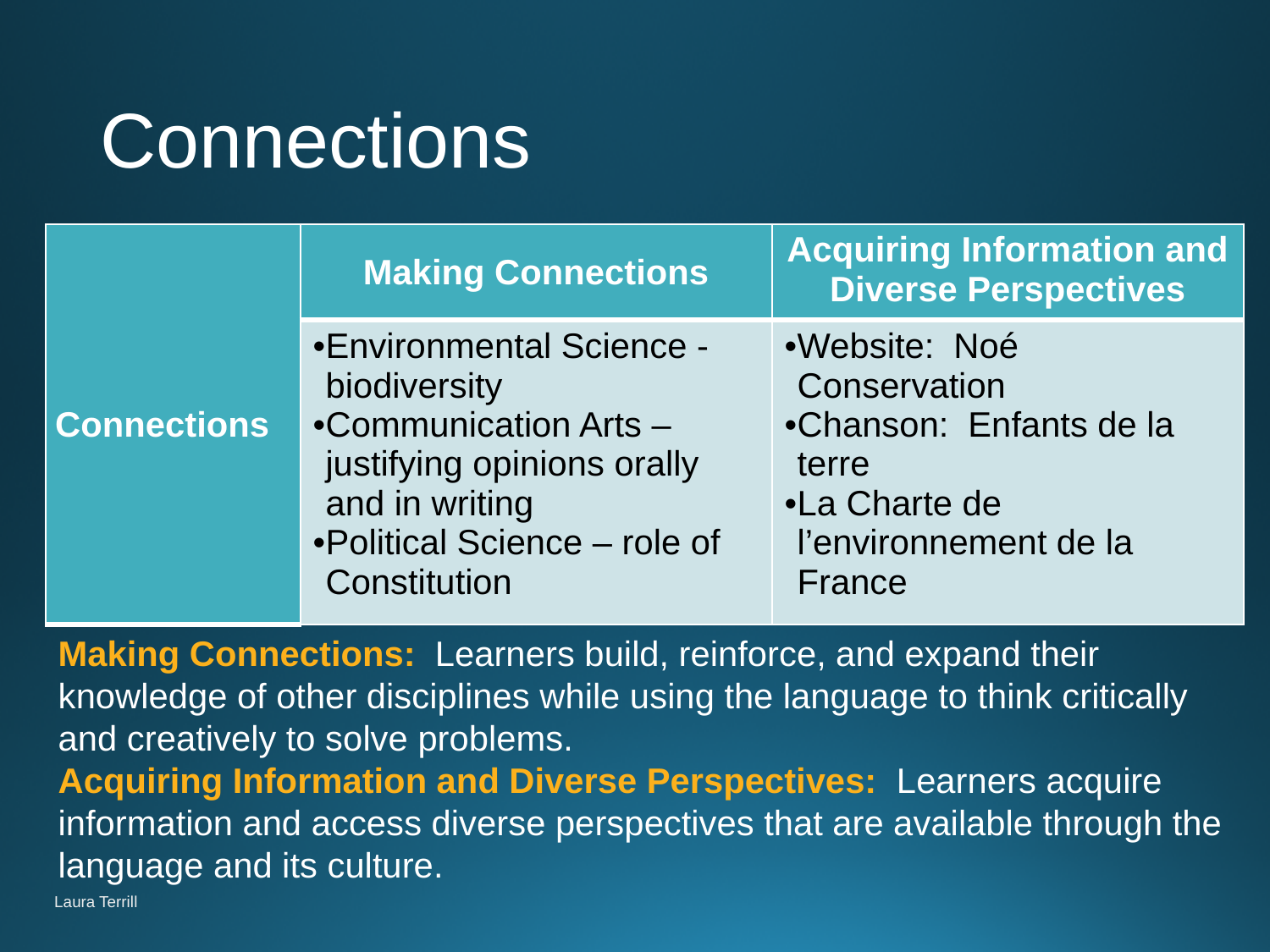

# Connections
| Connections | Making Connections | Acquiring Information and Diverse Perspectives |
| --- | --- | --- |
|  | Environmental Science - biodiversity Communication Arts – justifying opinions orally and in writing Political Science – role of Constitution | Website: Noé Conservation Chanson: Enfants de la terre La Charte de l’environnement de la France |
Making Connections:  Learners build, reinforce, and expand their knowledge of other disciplines while using the language to think critically and creatively to solve problems.
Acquiring Information and Diverse Perspectives:  Learners acquire information and access diverse perspectives that are available through the language and its culture.
Laura Terrill